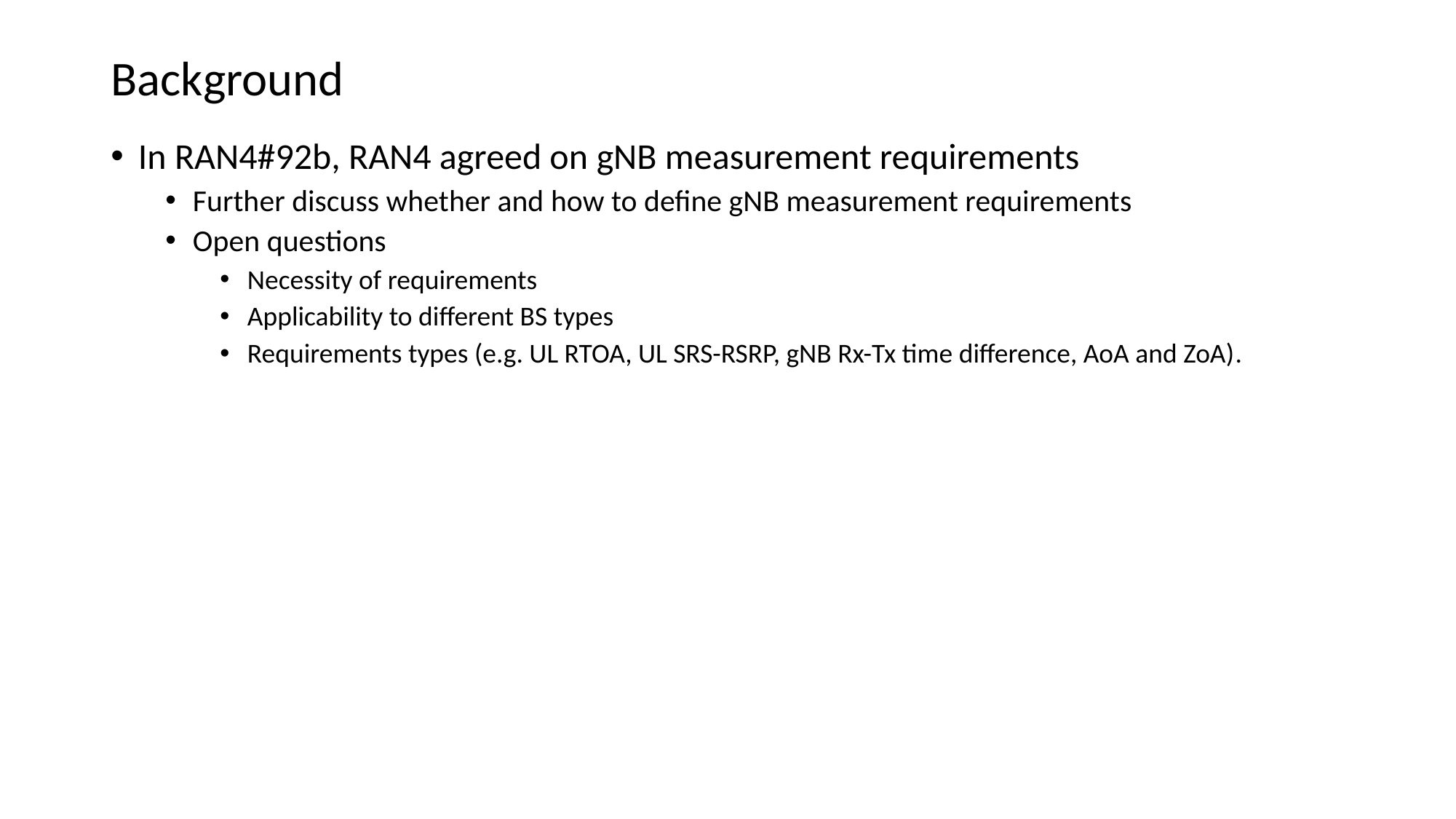

# Background
In RAN4#92b, RAN4 agreed on gNB measurement requirements
Further discuss whether and how to define gNB measurement requirements
Open questions
Necessity of requirements
Applicability to different BS types
Requirements types (e.g. UL RTOA, UL SRS-RSRP, gNB Rx-Tx time difference, AoA and ZoA).